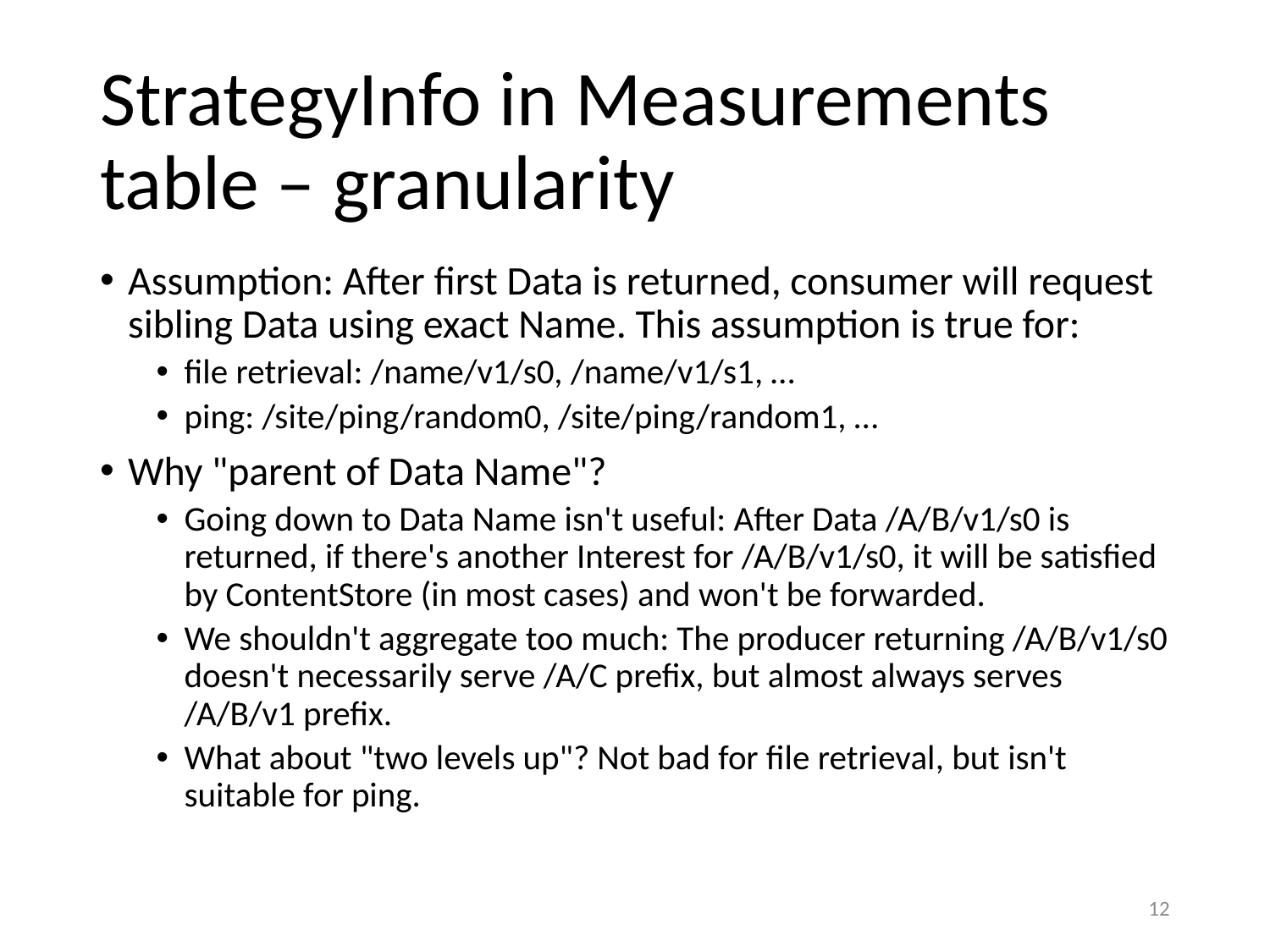

# StrategyInfo in Measurements table – granularity
Assumption: After first Data is returned, consumer will request sibling Data using exact Name. This assumption is true for:
file retrieval: /name/v1/s0, /name/v1/s1, …
ping: /site/ping/random0, /site/ping/random1, …
Why "parent of Data Name"?
Going down to Data Name isn't useful: After Data /A/B/v1/s0 is returned, if there's another Interest for /A/B/v1/s0, it will be satisfied by ContentStore (in most cases) and won't be forwarded.
We shouldn't aggregate too much: The producer returning /A/B/v1/s0 doesn't necessarily serve /A/C prefix, but almost always serves /A/B/v1 prefix.
What about "two levels up"? Not bad for file retrieval, but isn't suitable for ping.
12